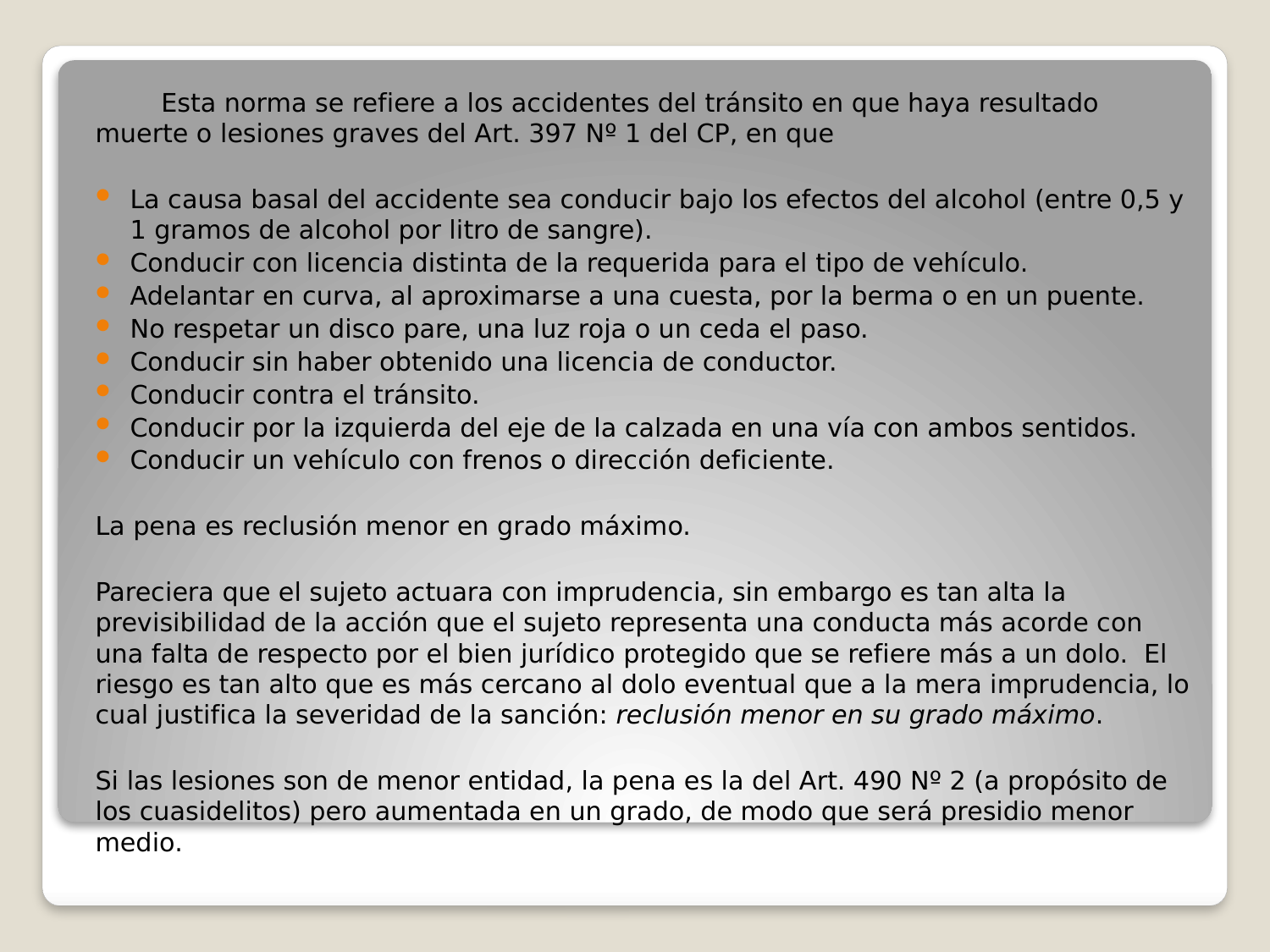

Esta norma se refiere a los accidentes del tránsito en que haya resultado muerte o lesiones graves del Art. 397 Nº 1 del CP, en que

La causa basal del accidente sea conducir bajo los efectos del alcohol (entre 0,5 y 1 gramos de alcohol por litro de sangre).
Conducir con licencia distinta de la requerida para el tipo de vehículo.
Adelantar en curva, al aproximarse a una cuesta, por la berma o en un puente.
No respetar un disco pare, una luz roja o un ceda el paso.
Conducir sin haber obtenido una licencia de conductor.
Conducir contra el tránsito.
Conducir por la izquierda del eje de la calzada en una vía con ambos sentidos.
Conducir un vehículo con frenos o dirección deficiente.

La pena es reclusión menor en grado máximo.

Pareciera que el sujeto actuara con imprudencia, sin embargo es tan alta la previsibilidad de la acción que el sujeto representa una conducta más acorde con una falta de respecto por el bien jurídico protegido que se refiere más a un dolo.  El riesgo es tan alto que es más cercano al dolo eventual que a la mera imprudencia, lo cual justifica la severidad de la sanción: reclusión menor en su grado máximo.

Si las lesiones son de menor entidad, la pena es la del Art. 490 Nº 2 (a propósito de los cuasidelitos) pero aumentada en un grado, de modo que será presidio menor medio.

#